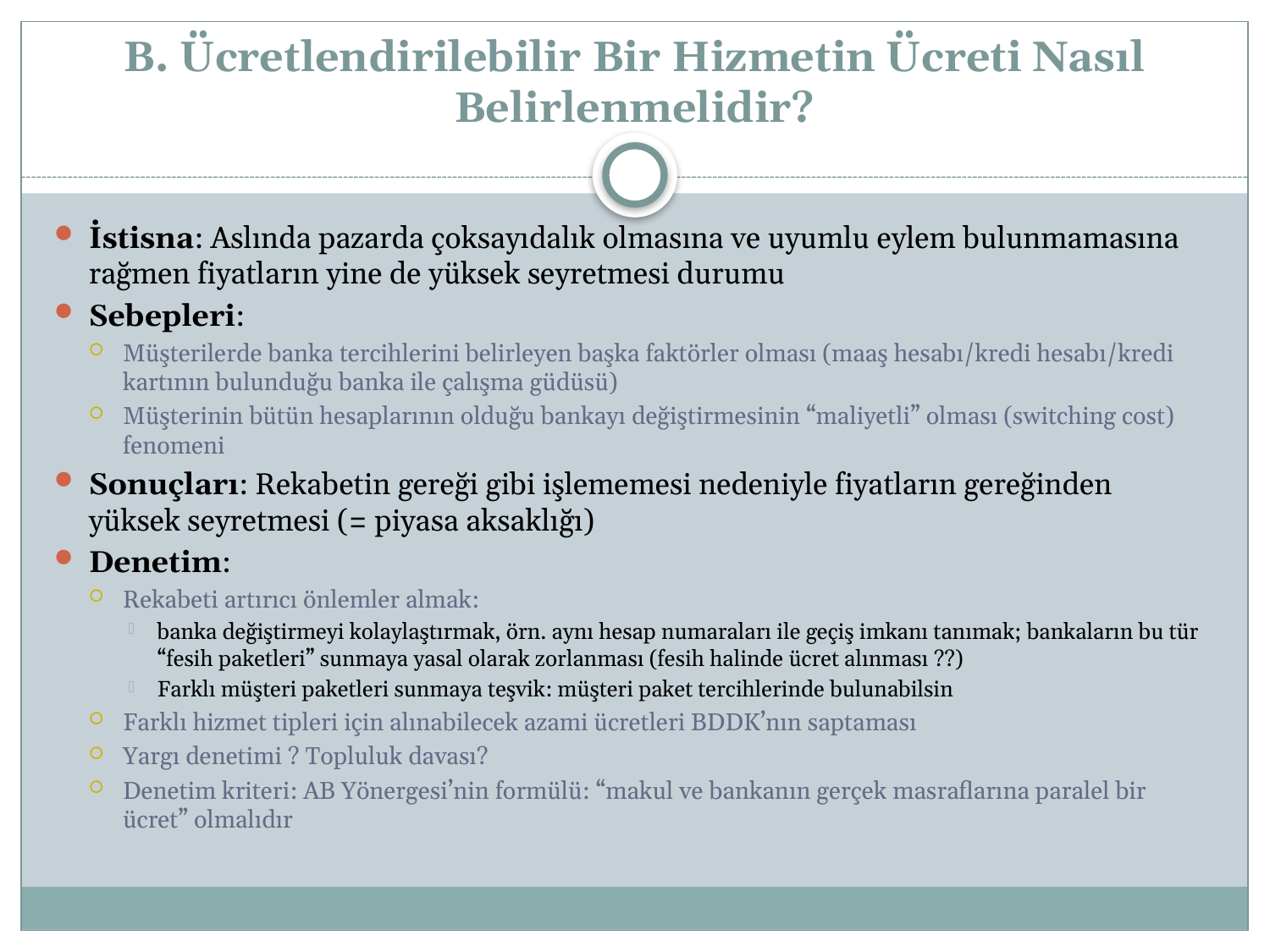

# B. Ücretlendirilebilir Bir Hizmetin Ücreti Nasıl Belirlenmelidir?
İstisna: Aslında pazarda çoksayıdalık olmasına ve uyumlu eylem bulunmamasına rağmen fiyatların yine de yüksek seyretmesi durumu
Sebepleri:
Müşterilerde banka tercihlerini belirleyen başka faktörler olması (maaş hesabı/kredi hesabı/kredi kartının bulunduğu banka ile çalışma güdüsü)
Müşterinin bütün hesaplarının olduğu bankayı değiştirmesinin “maliyetli” olması (switching cost) fenomeni
Sonuçları: Rekabetin gereği gibi işlememesi nedeniyle fiyatların gereğinden yüksek seyretmesi (= piyasa aksaklığı)
Denetim:
Rekabeti artırıcı önlemler almak:
banka değiştirmeyi kolaylaştırmak, örn. aynı hesap numaraları ile geçiş imkanı tanımak; bankaların bu tür “fesih paketleri” sunmaya yasal olarak zorlanması (fesih halinde ücret alınması ??)
Farklı müşteri paketleri sunmaya teşvik: müşteri paket tercihlerinde bulunabilsin
Farklı hizmet tipleri için alınabilecek azami ücretleri BDDK’nın saptaması
Yargı denetimi ? Topluluk davası?
Denetim kriteri: AB Yönergesi’nin formülü: “makul ve bankanın gerçek masraflarına paralel bir ücret” olmalıdır